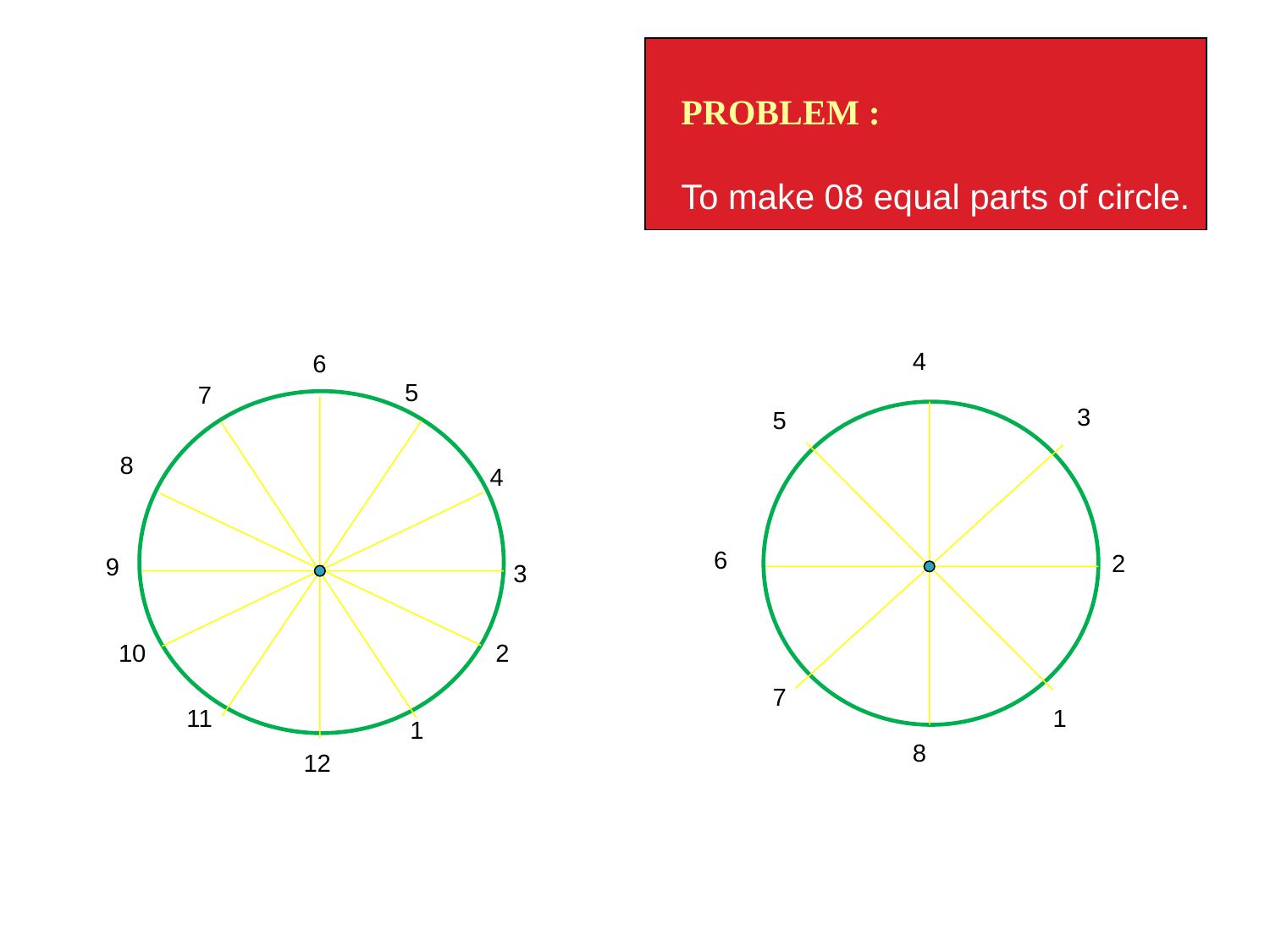

#

PROBLEM :

To make 12 equal parts of circle.

PROBLEM :

To make 08 equal parts of circle.

4
6
5
7

3

5

8

4

6
2
9
3

10
2
7
11
1
1

8
12